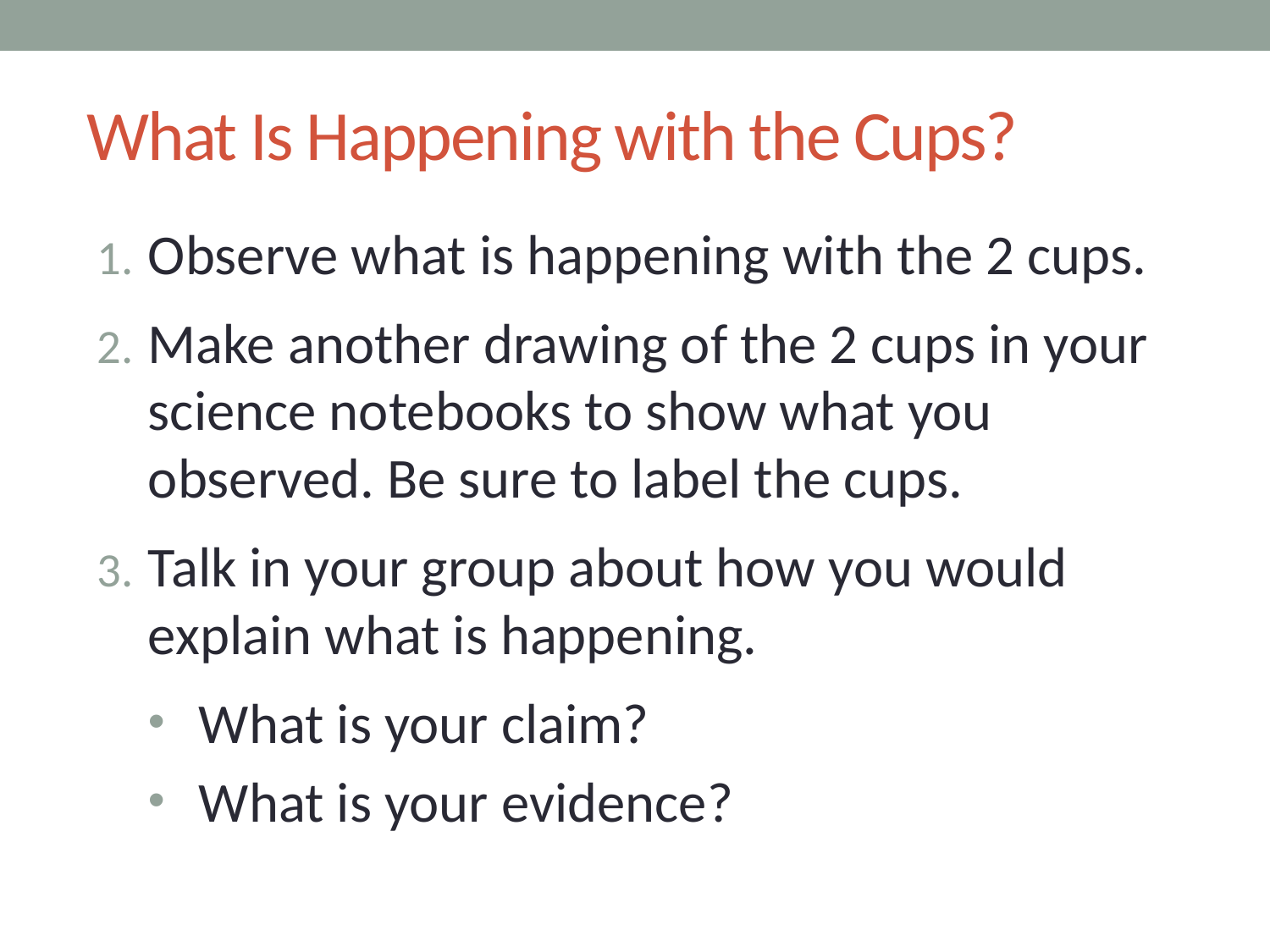

# What Is Happening with the Cups?
Observe what is happening with the 2 cups.
Make another drawing of the 2 cups in your science notebooks to show what you observed. Be sure to label the cups.
Talk in your group about how you would explain what is happening.
What is your claim?
What is your evidence?